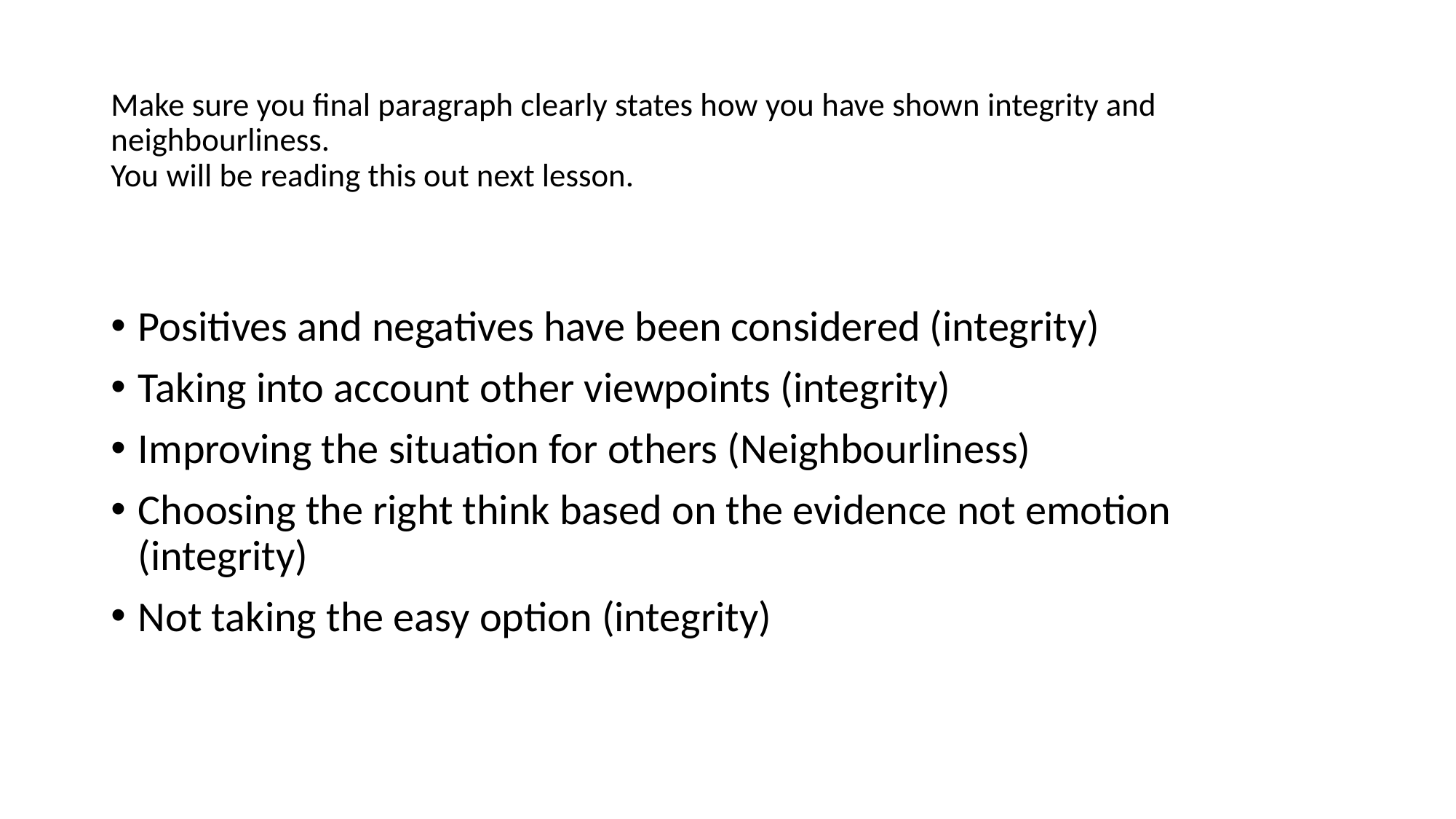

# Make sure you final paragraph clearly states how you have shown integrity and neighbourliness. You will be reading this out next lesson.
Positives and negatives have been considered (integrity)
Taking into account other viewpoints (integrity)
Improving the situation for others (Neighbourliness)
Choosing the right think based on the evidence not emotion (integrity)
Not taking the easy option (integrity)